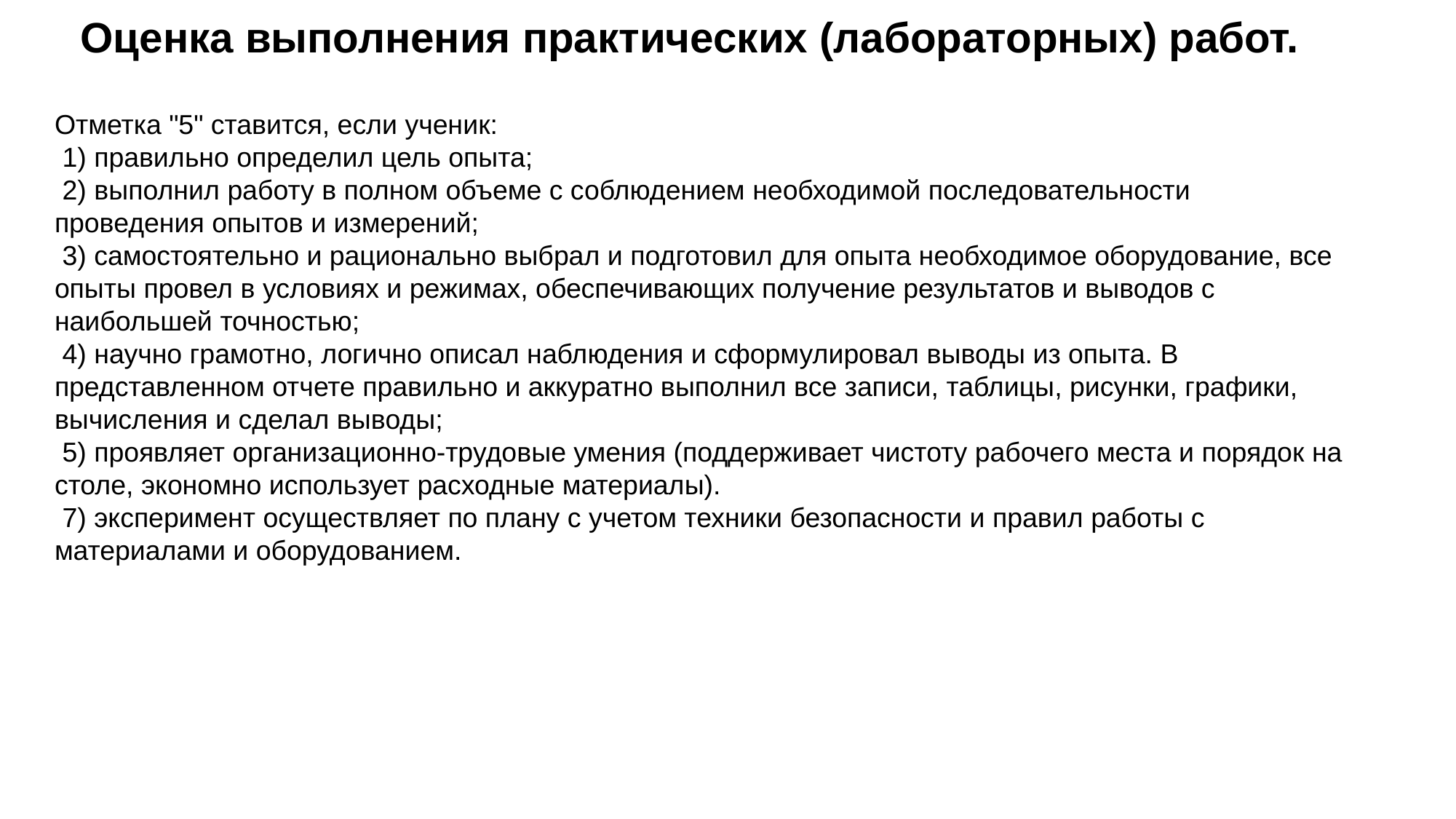

# Оценка выполнения практических (лабораторных) работ.
Отметка "5" ставится, если ученик:
 1) правильно определил цель опыта;
 2) выполнил работу в полном объеме с соблюдением необходимой последовательности проведения опытов и измерений;
 3) самостоятельно и рационально выбрал и подготовил для опыта необходимое оборудование, все опыты провел в условиях и режимах, обеспечивающих получение результатов и выводов с наибольшей точностью;
 4) научно грамотно, логично описал наблюдения и сформулировал выводы из опыта. В представленном отчете правильно и аккуратно выполнил все записи, таблицы, рисунки, графики, вычисления и сделал выводы;
 5) проявляет организационно-трудовые умения (поддерживает чистоту рабочего места и порядок на столе, экономно использует расходные материалы).
 7) эксперимент осуществляет по плану с учетом техники безопасности и правил работы с материалами и оборудованием.